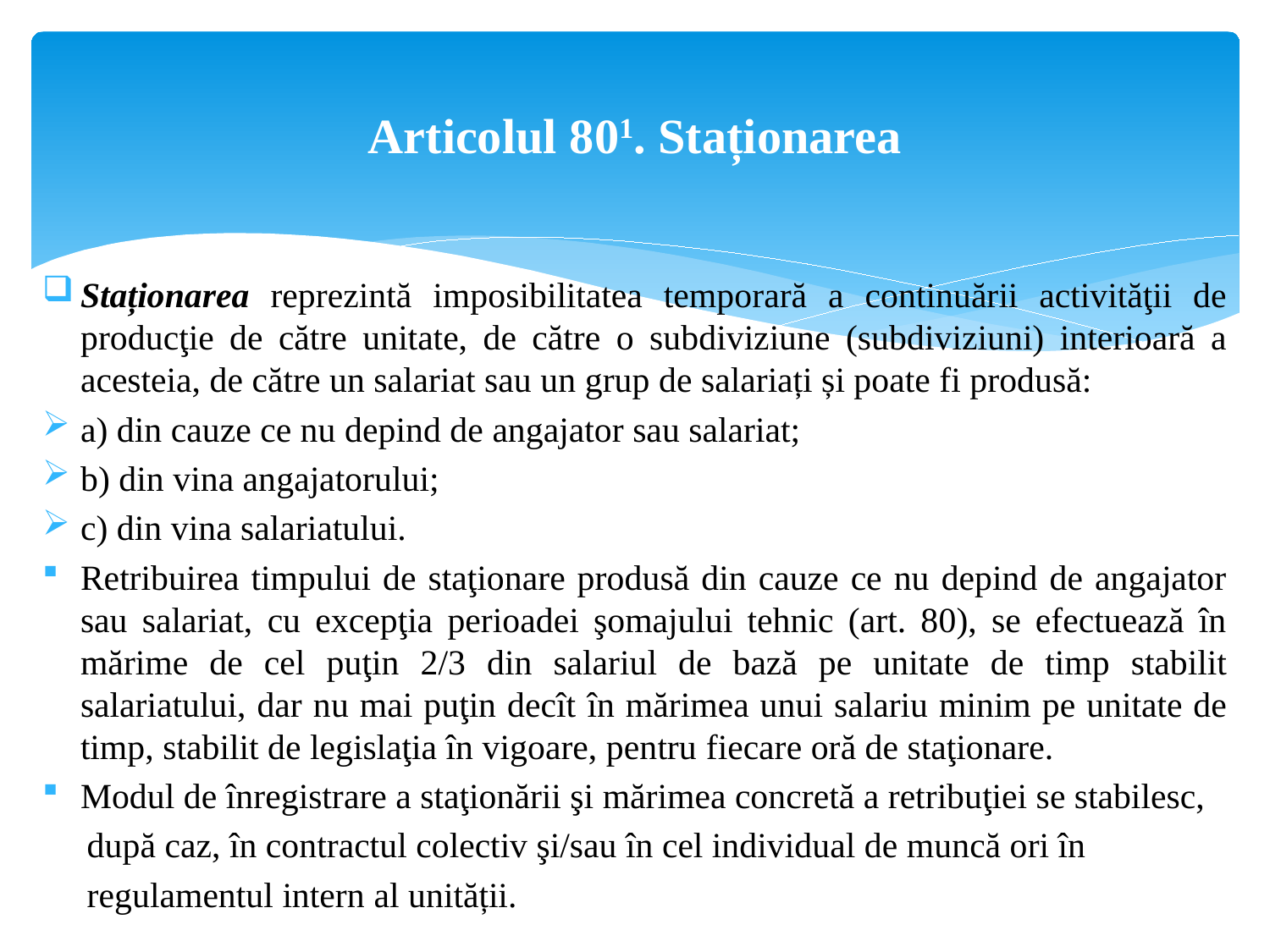

# Articolul 801. Staționarea
Staționarea reprezintă imposibilitatea temporară a continuării activităţii de producţie de către unitate, de către o subdiviziune (subdiviziuni) interioară a acesteia, de către un salariat sau un grup de salariați și poate fi produsă:
a) din cauze ce nu depind de angajator sau salariat;
b) din vina angajatorului;
c) din vina salariatului.
Retribuirea timpului de staţionare produsă din cauze ce nu depind de angajator sau salariat, cu excepţia perioadei şomajului tehnic (art. 80), se efectuează în mărime de cel puţin 2/3 din salariul de bază pe unitate de timp stabilit salariatului, dar nu mai puţin decît în mărimea unui salariu minim pe unitate de timp, stabilit de legislaţia în vigoare, pentru fiecare oră de staţionare.
Modul de înregistrare a staţionării şi mărimea concretă a retribuţiei se stabilesc,
     după caz, în contractul colectiv şi/sau în cel individual de muncă ori în
     regulamentul intern al unității.